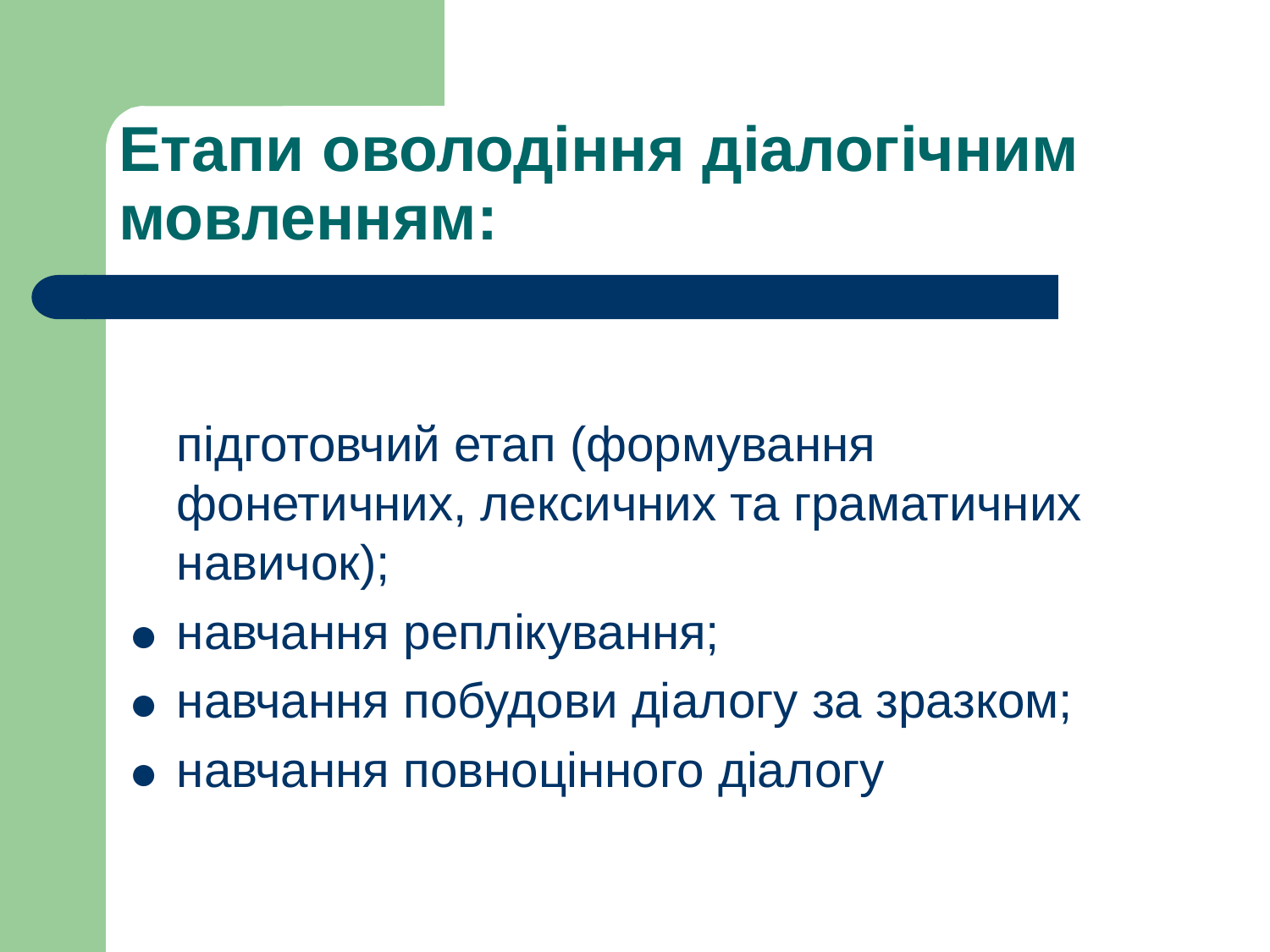

Етапи оволодіння діалогічним мовленням:
	підготовчий етап (формування фонетичних, лексичних та граматичних навичок);
навчання реплікування;
навчання побудови діалогу за зразком;
навчання повноцінного діалогу